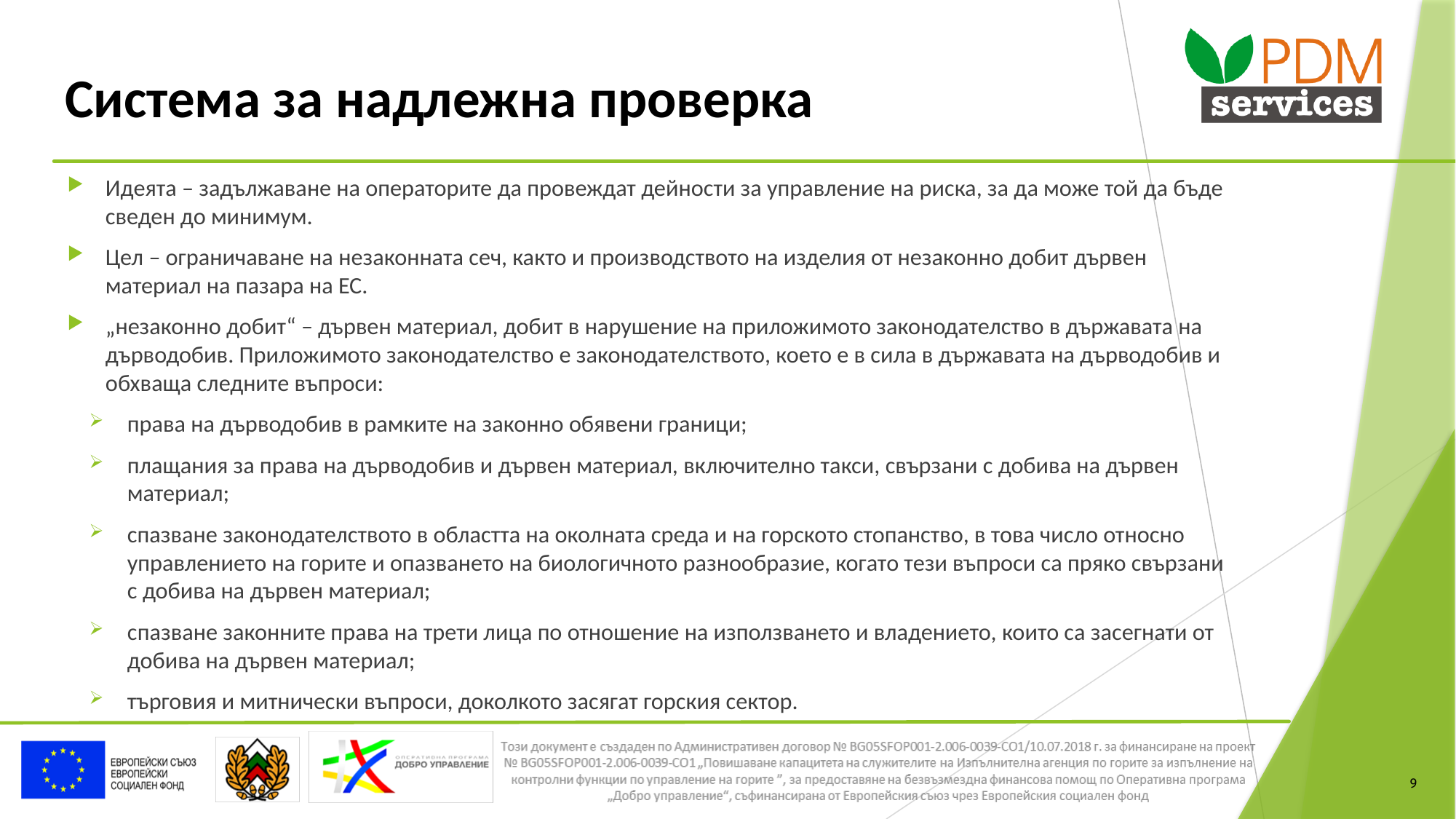

# Система за надлежна проверка
Идеята – задължаване на операторите да провеждат дейности за управление на риска, за да може той да бъде сведен до минимум.
Цел – ограничаване на незаконната сеч, както и производството на изделия от незаконно добит дървен материал на пазара на ЕС.
„незаконно добит“ – дървен материал, добит в нарушение на приложимото законодателство в държавата на дърводобив. Приложимото законодателство е законодателството, което е в сила в държавата на дърводобив и обхваща следните въпроси:
права на дърводобив в рамките на законно обявени граници;
плащания за права на дърводобив и дървен материал, включително такси, свързани с добива на дървен материал;
спазване законодателството в областта на околната среда и на горското стопанство, в това число относно управлението на горите и опазването на биологичното разнообразие, когато тези въпроси са пряко свързани с добива на дървен материал;
спазване законните права на трети лица по отношение на използването и владението, които са засегнати от добива на дървен материал;
търговия и митнически въпроси, доколкото засягат горския сектор.

9